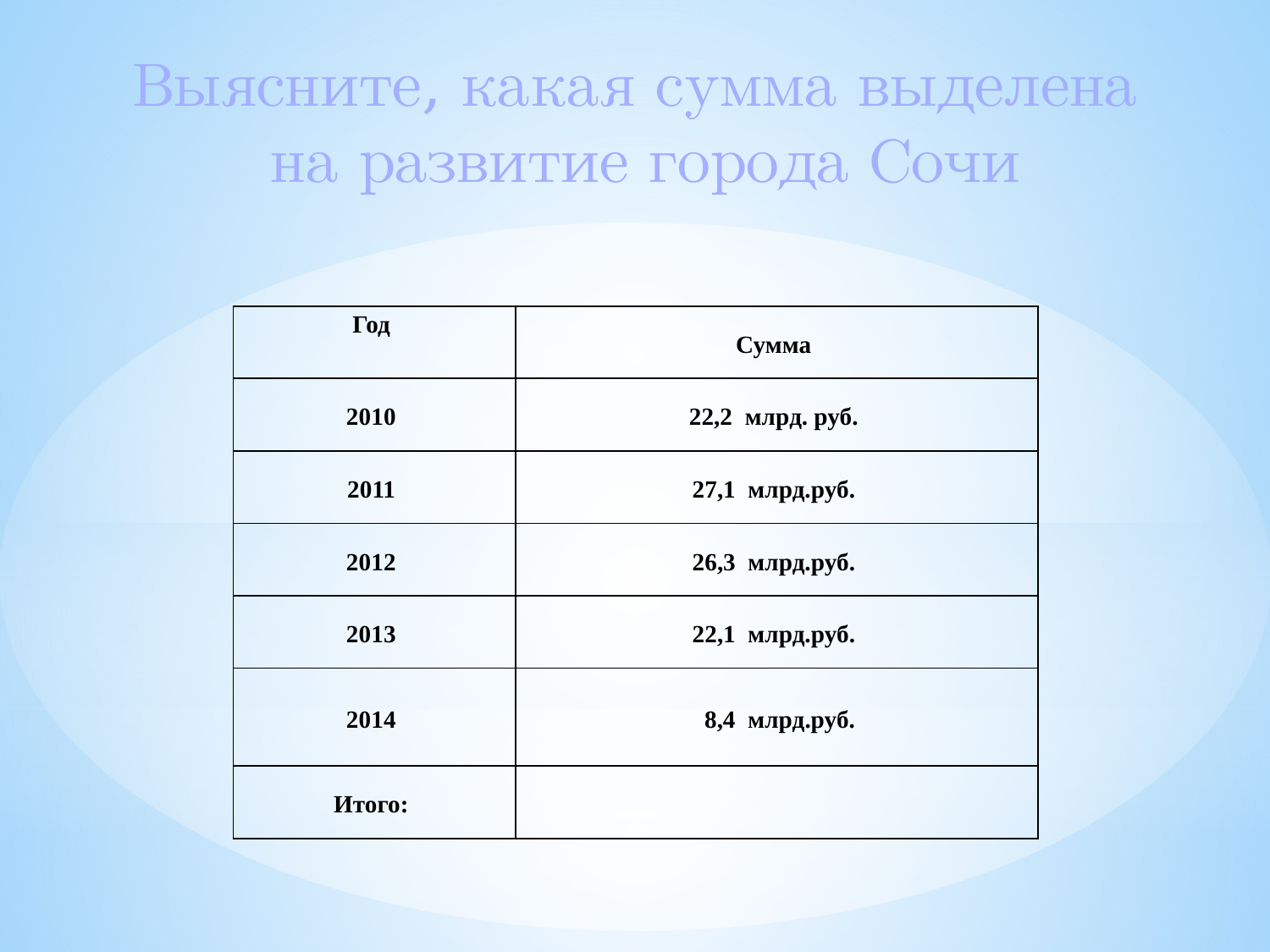

Выясните, какая сумма выделена
 на развитие города Сочи
| Год | Сумма |
| --- | --- |
| 2010 | 22,2 млрд. руб. |
| 2011 | 27,1 млрд.руб. |
| 2012 | 26,3 млрд.руб. |
| 2013 | 22,1 млрд.руб. |
| 2014 | 8,4 млрд.руб. |
| Итого: |  |